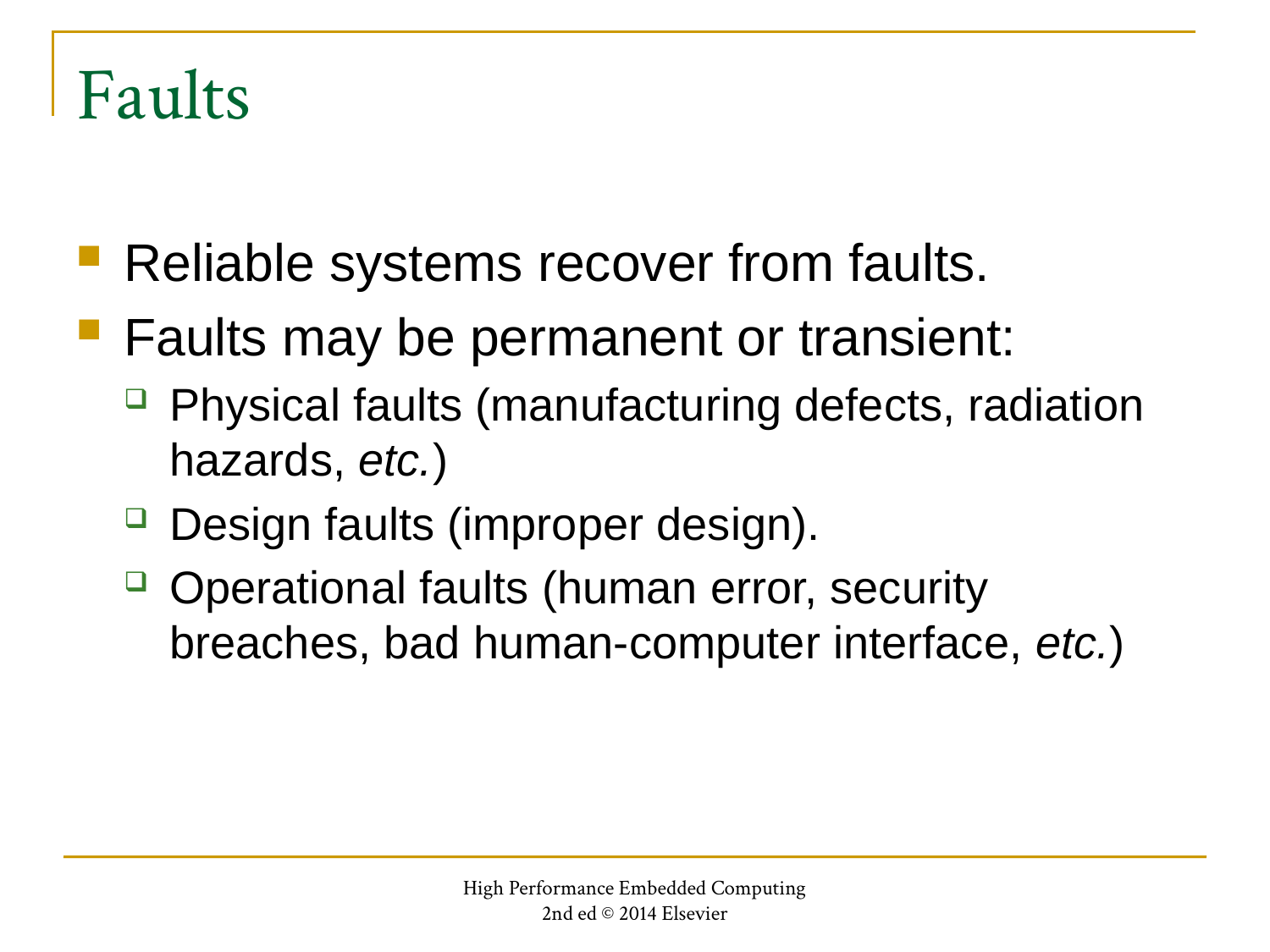

# Faults
Reliable systems recover from faults.
Faults may be permanent or transient:
Physical faults (manufacturing defects, radiation hazards, etc.)
Design faults (improper design).
Operational faults (human error, security breaches, bad human-computer interface, etc.)
High Performance Embedded Computing 2nd ed © 2014 Elsevier